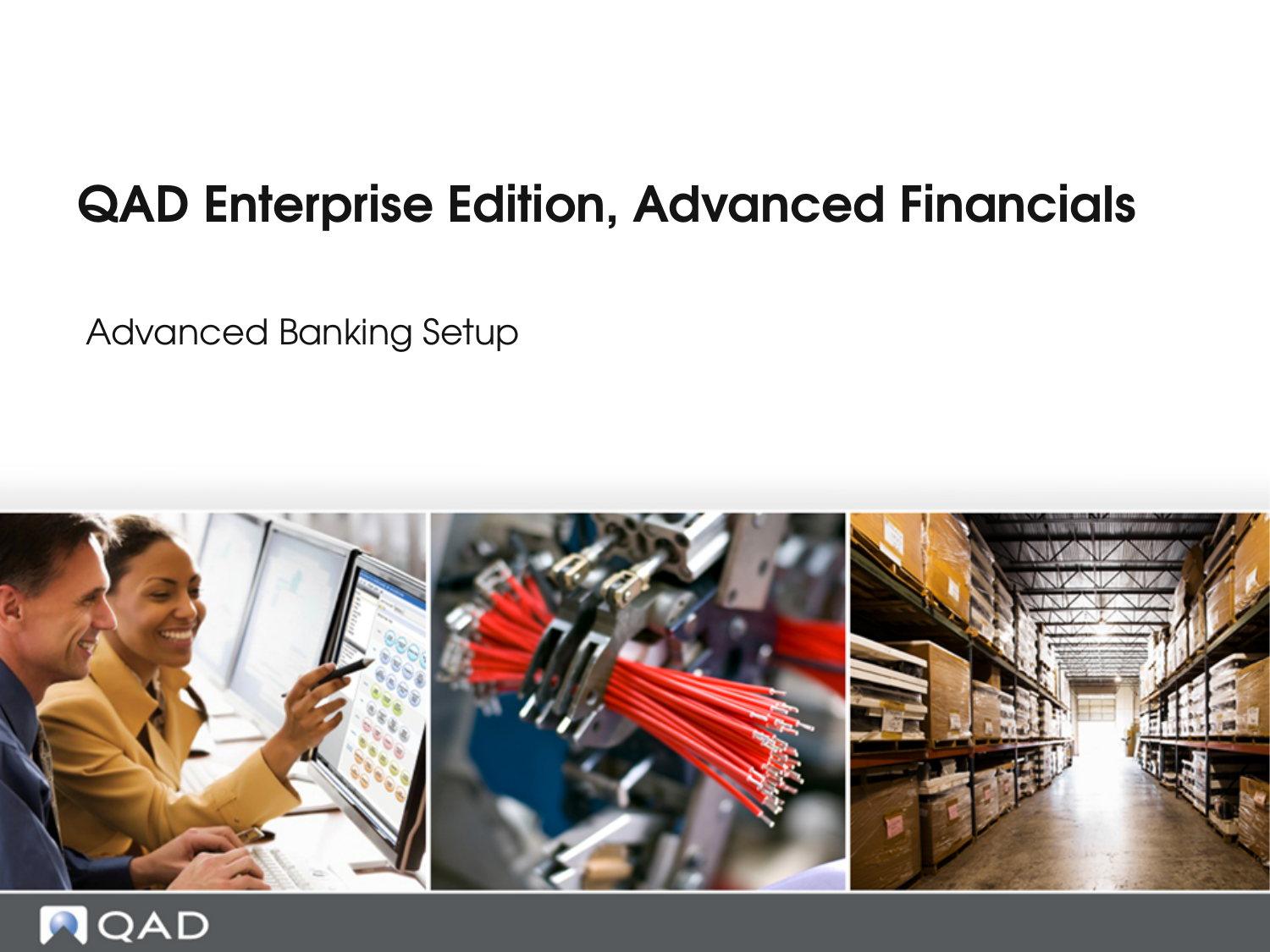

QAD Enterprise Edition, Advanced Financials
# Advanced Banking Setup